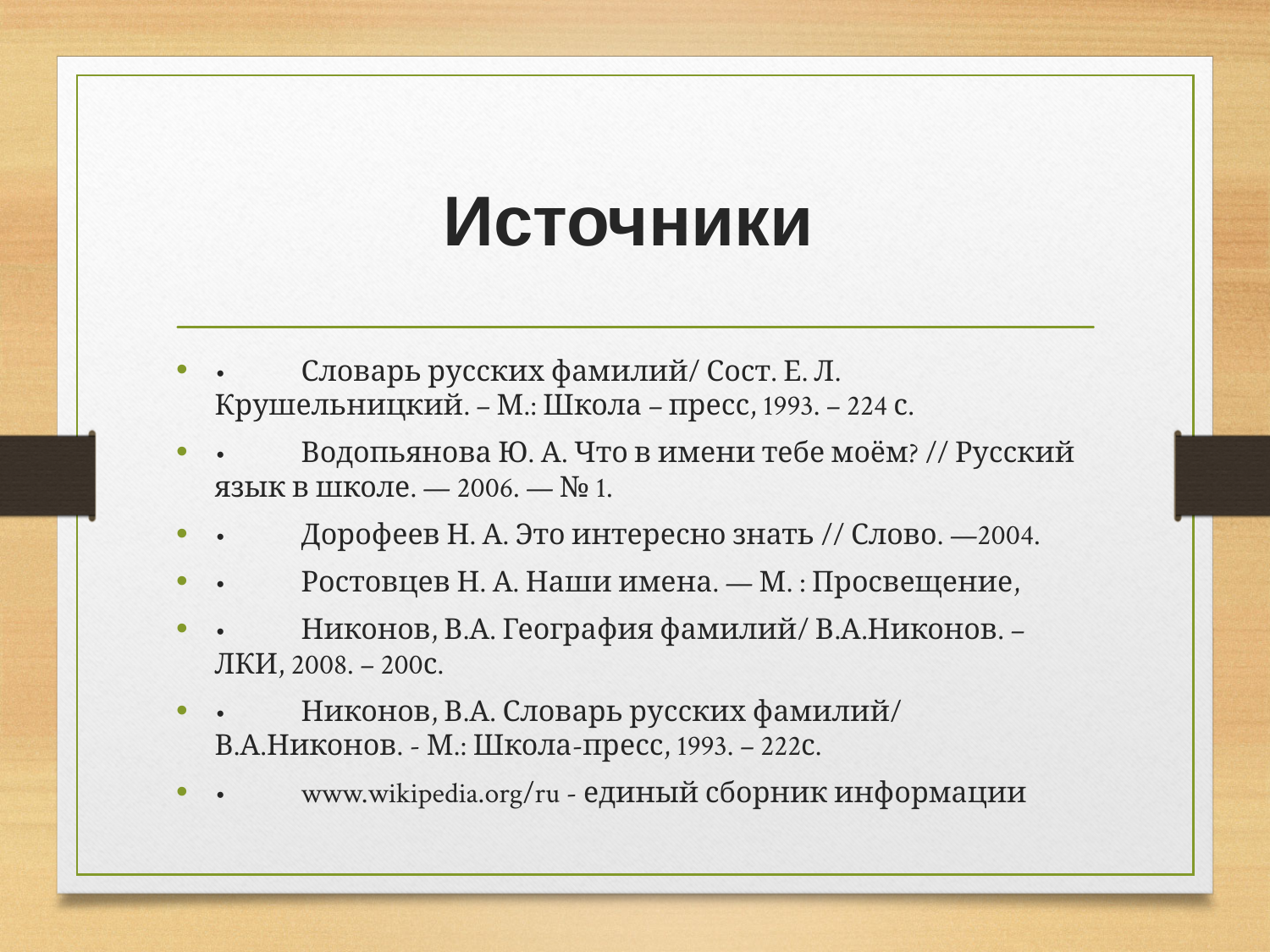

# Источники
•	Словарь русских фамилий/ Сост. Е. Л. Крушельницкий. – М.: Школа – пресс, 1993. – 224 с.
•	Водопьянова Ю. А. Что в имени тебе моём? // Русский язык в школе. — 2006. — № 1.
•	Дорофеев Н. А. Это интересно знать // Слово. —2004.
•	Ростовцев Н. А. Наши имена. — М. : Просвещение,
•	Никонов, В.А. География фамилий/ В.А.Никонов. – ЛКИ, 2008. – 200с.
•	Никонов, В.А. Словарь русских фамилий/ В.А.Никонов. - М.: Школа-пресс, 1993. – 222с.
•	www.wikipedia.org/ru - единый сборник информации